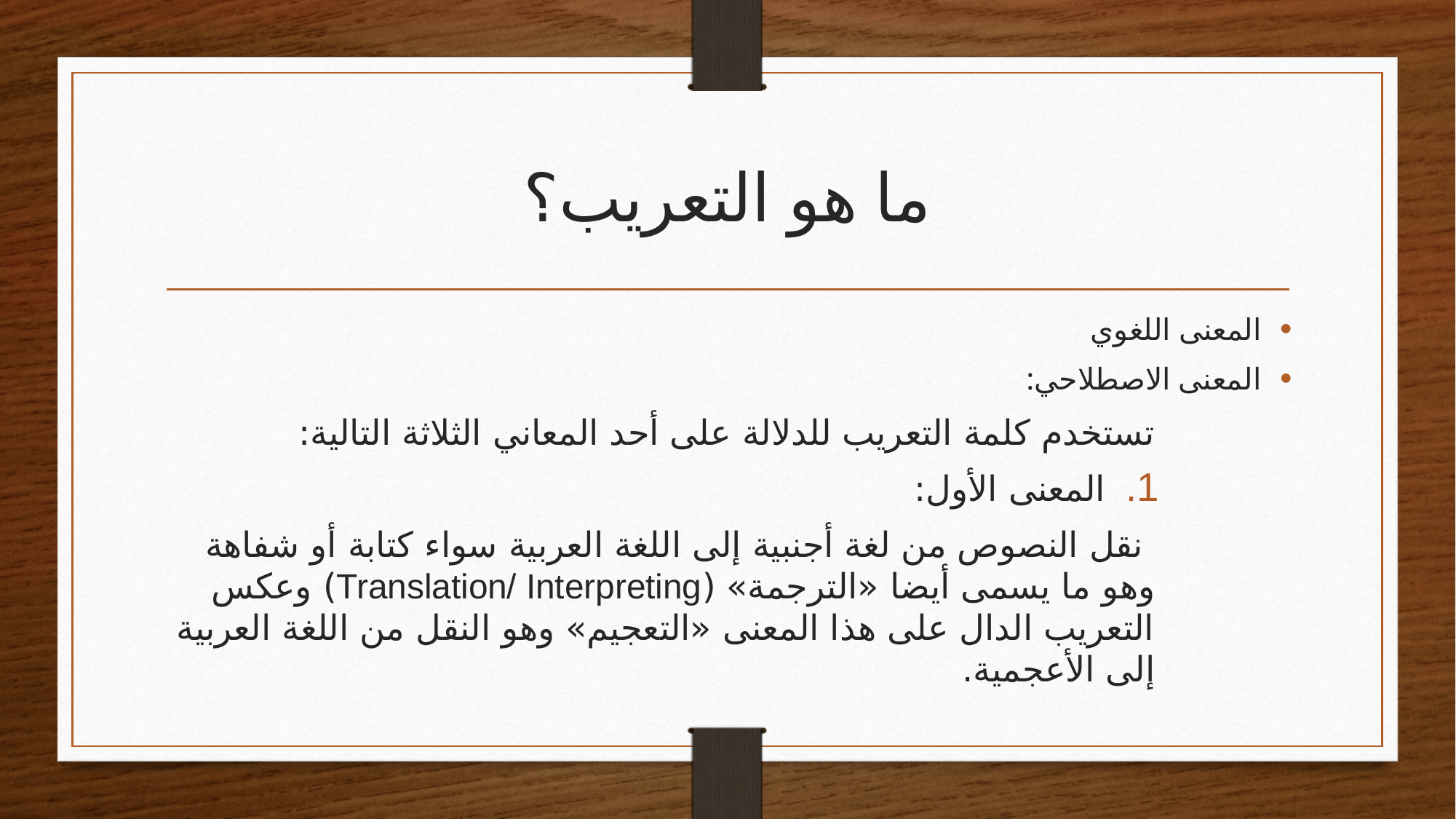

# ما هو التعريب؟
المعنى اللغوي
المعنى الاصطلاحي:
تستخدم كلمة التعريب للدلالة على أحد المعاني الثلاثة التالية:
المعنى الأول:
 نقل النصوص من لغة أجنبية إلى اللغة العربية سواء كتابة أو شفاهة وهو ما يسمى أيضا «الترجمة» (Translation/ Interpreting) وعكس التعريب الدال على هذا المعنى «التعجيم» وهو النقل من اللغة العربية إلى الأعجمية.